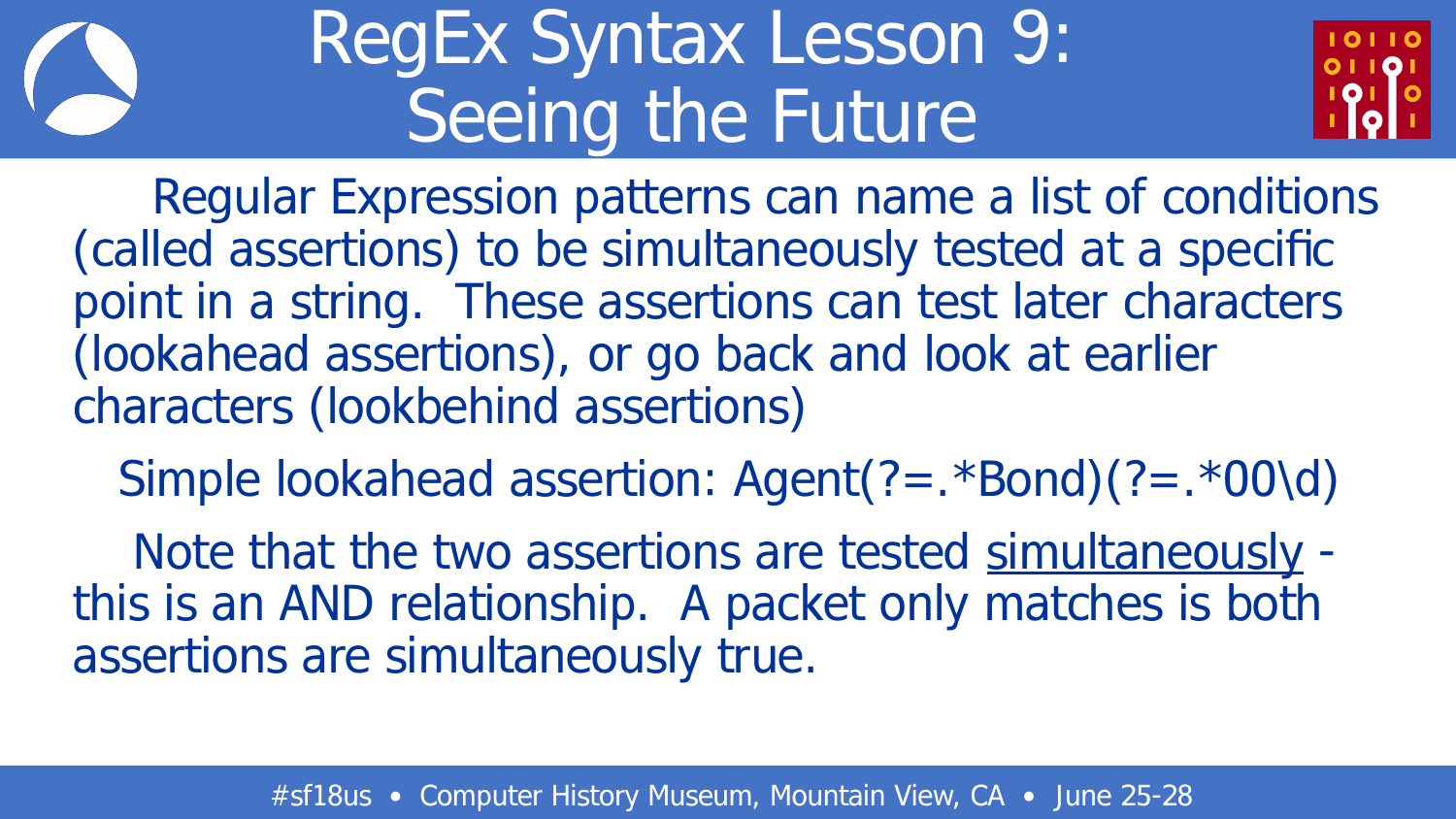

# RegEx Syntax Lesson 9: Seeing the Future
   Regular Expression patterns can name a list of conditions (called assertions) to be simultaneously tested at a specific point in a string.  These assertions can test later characters (lookahead assertions), or go back and look at earlier characters (lookbehind assertions)
   Simple lookahead assertion: Agent(?=.*Bond)(?=.*00\d)
    Note that the two assertions are tested simultaneously - this is an AND relationship.  A packet only matches is both assertions are simultaneously true.